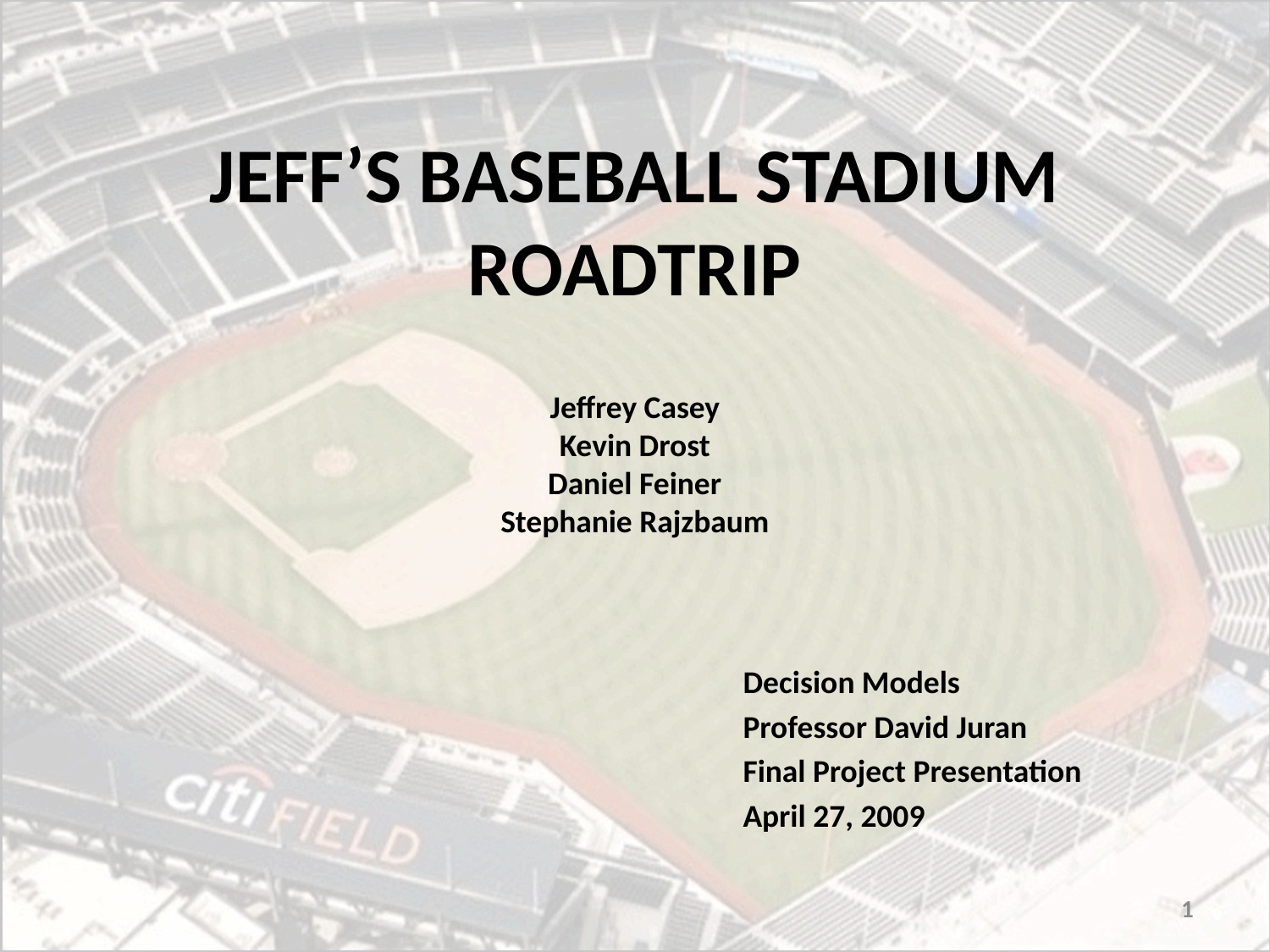

# JEFF’S BASEBALL STADIUM ROADTRIP
Jeffrey Casey
Kevin Drost
Daniel Feiner
Stephanie Rajzbaum
Decision Models
Professor David Juran
Final Project Presentation
April 27, 2009

1